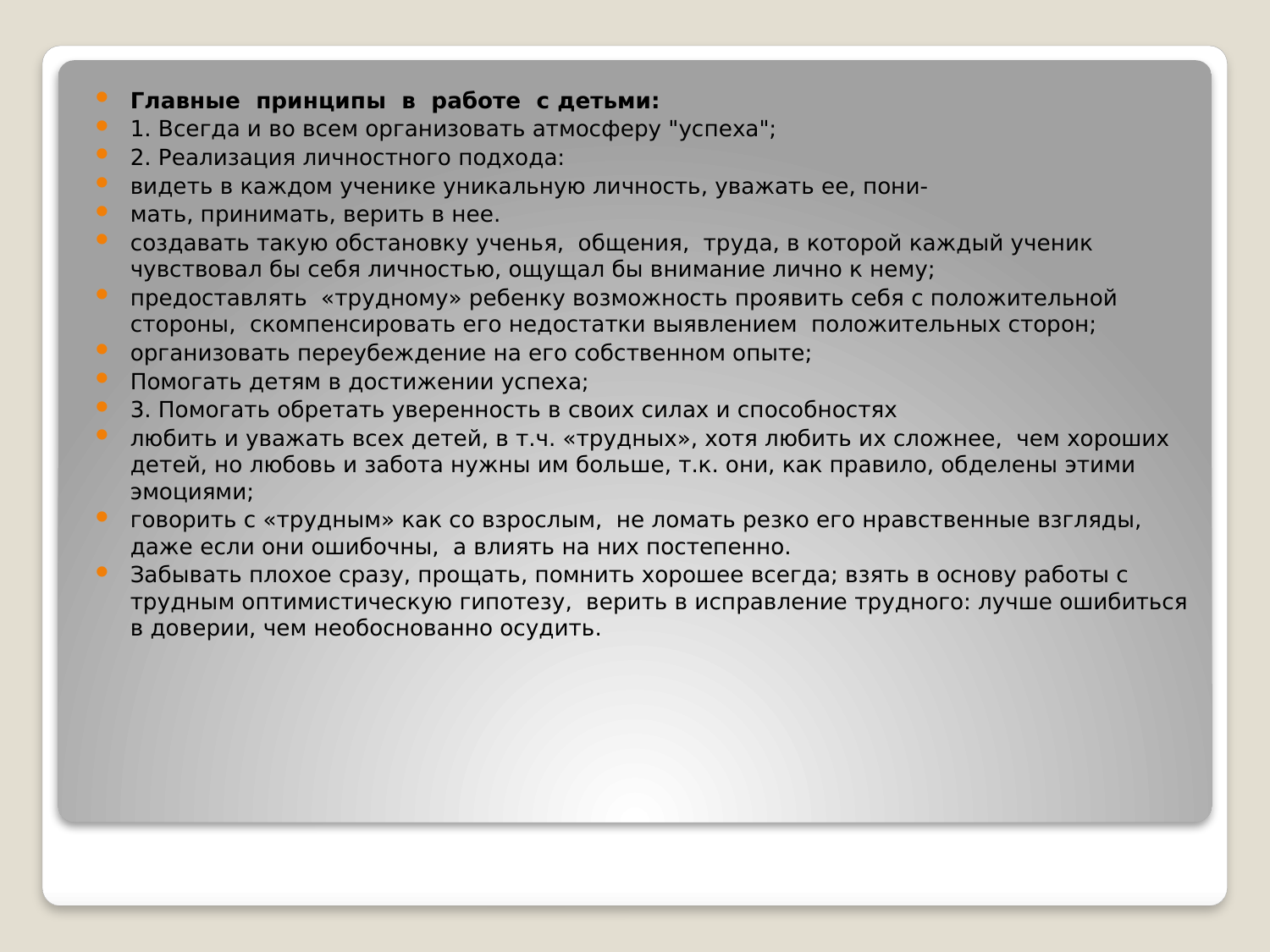

Главные  принципы  в  работе  с детьми:
1. Всегда и во всем организовать атмосферу "успеха";
2. Реализация личностного подхода:
видеть в каждом ученике уникальную личность, уважать ее, пони-
мать, принимать, верить в нее.
создавать такую обстановку ученья,  общения,  труда, в которой каждый ученик чувствовал бы себя личностью, ощущал бы внимание лично к нему;
предоставлять  «трудному» ребенку возможность проявить себя с положительной стороны,  скомпенсировать его недостатки выявлением  положительных сторон;
организовать переубеждение на его собственном опыте;
Помогать детям в достижении успеха;
3. Помогать обретать уверенность в своих силах и способностях
любить и уважать всех детей, в т.ч. «трудных», хотя любить их сложнее,  чем хороших детей, но любовь и забота нужны им больше, т.к. они, как правило, обделены этими эмоциями;
говорить с «трудным» как со взрослым,  не ломать резко его нравственные взгляды,  даже если они ошибочны,  а влиять на них постепенно.
Забывать плохое сразу, прощать, помнить хорошее всегда; взять в основу работы с трудным оптимистическую гипотезу,  верить в исправление трудного: лучше ошибиться в доверии, чем необоснованно осудить.